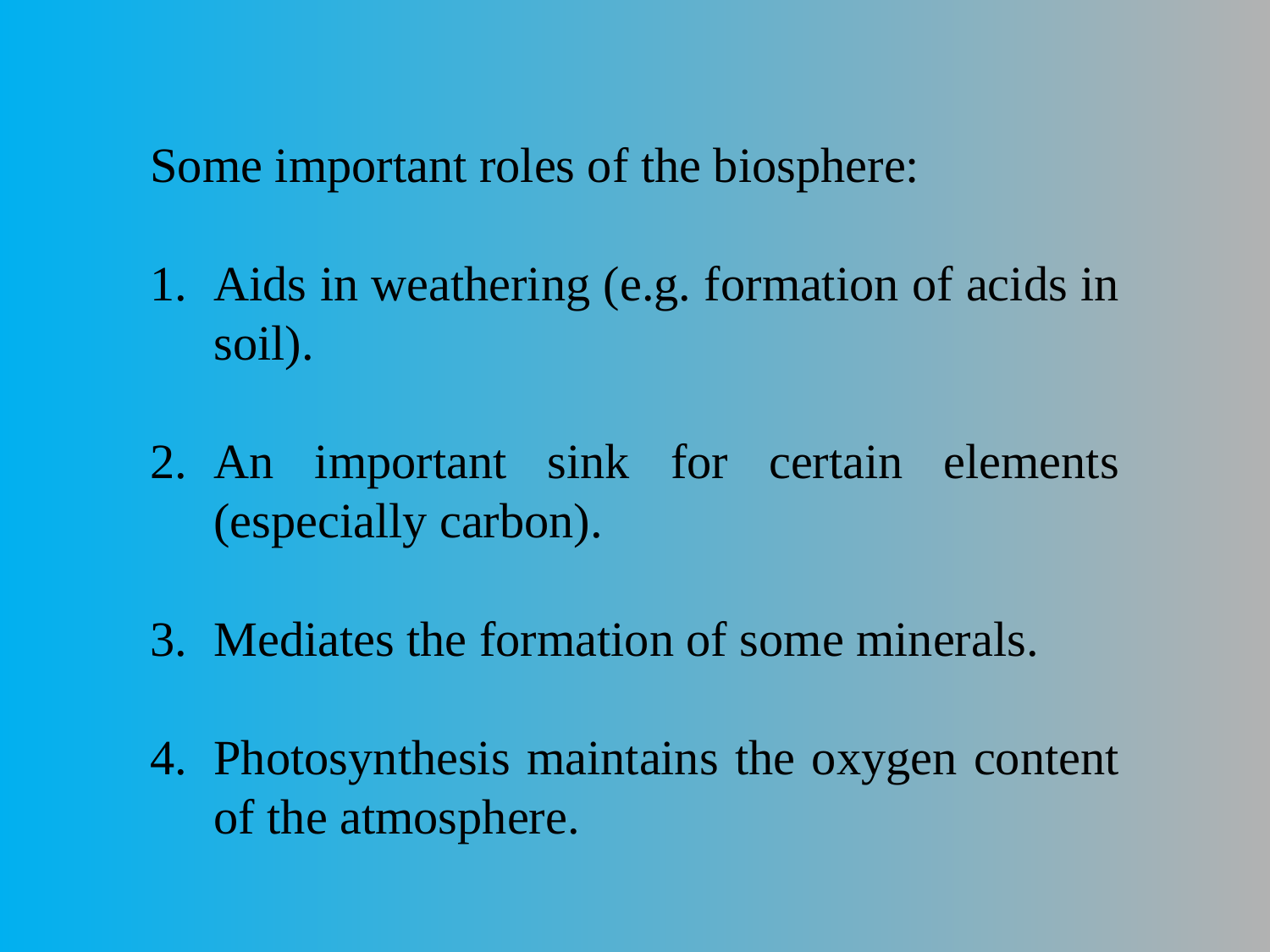

Some important roles of the biosphere:

Aids in weathering (e.g. formation of acids in soil).

An important sink for certain elements (especially carbon).

Mediates the formation of some minerals.

Photosynthesis maintains the oxygen content of the atmosphere.